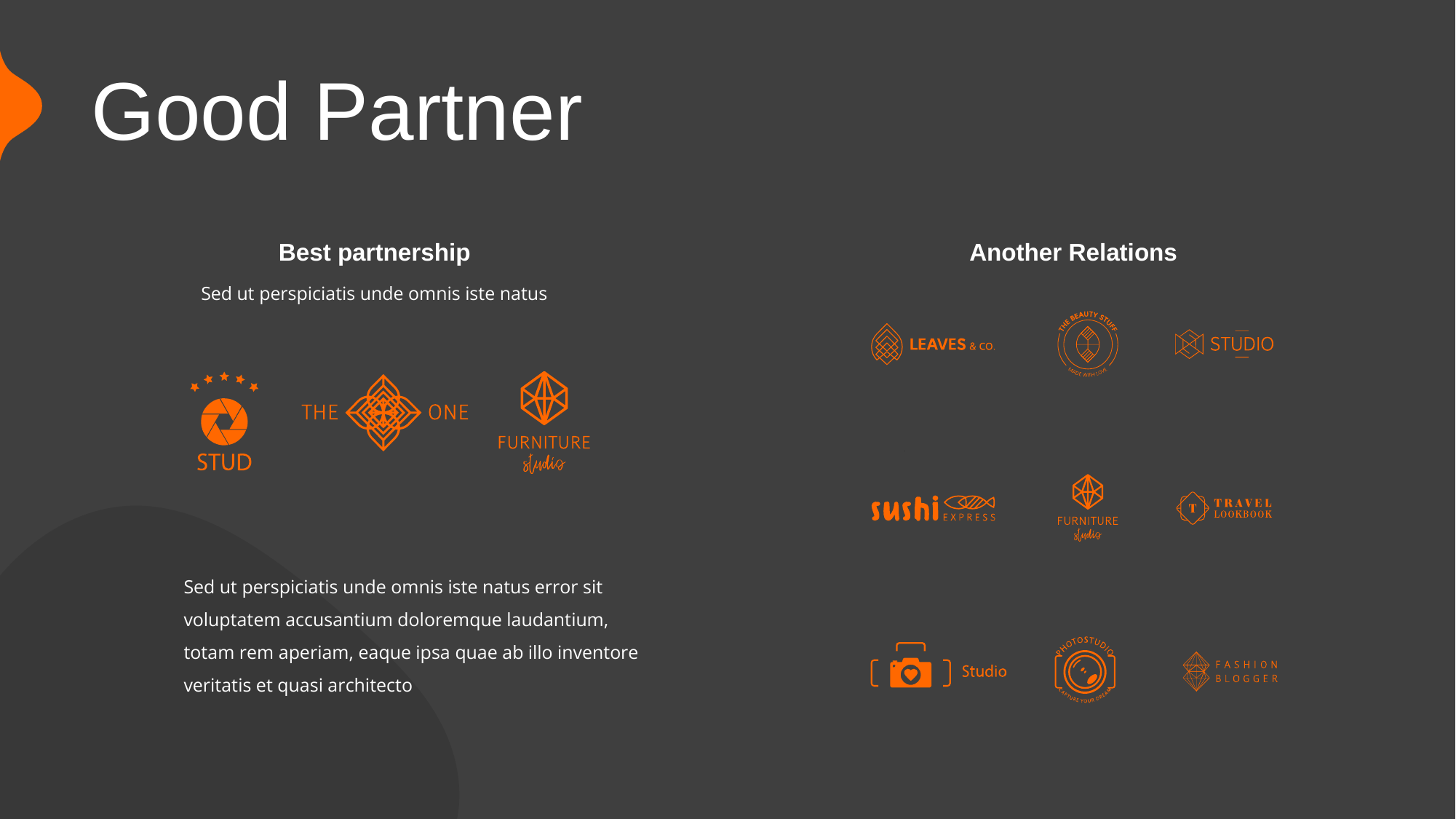

Good Partner
Best partnership
Another Relations
Sed ut perspiciatis unde omnis iste natus

Sed ut perspiciatis unde omnis iste natus error sit voluptatem accusantium doloremque laudantium, totam rem aperiam, eaque ipsa quae ab illo inventore veritatis et quasi architecto